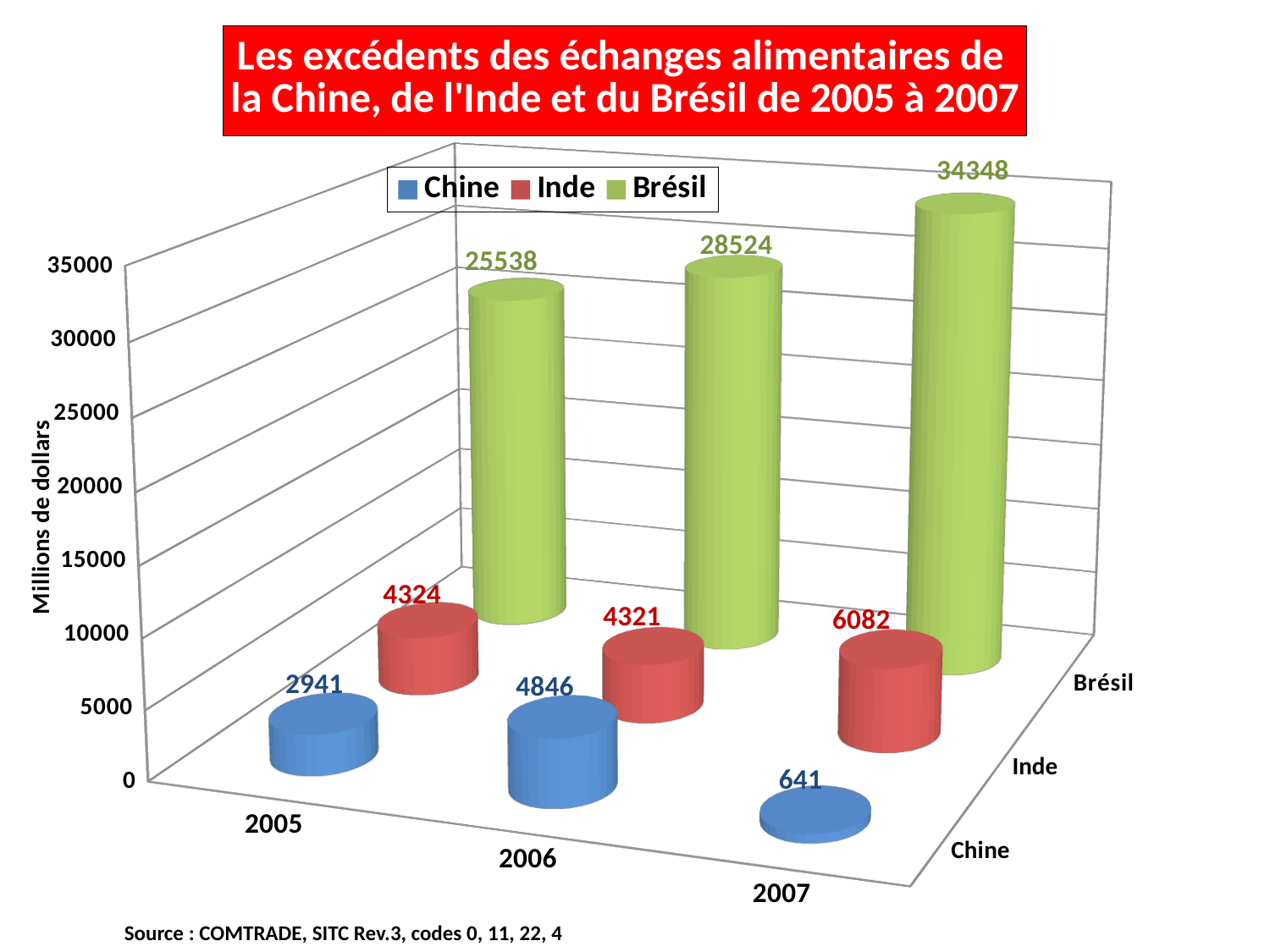

[unsupported chart]

Source : COMTRADE, SITC Rev.3, codes 0, 11, 22, 4